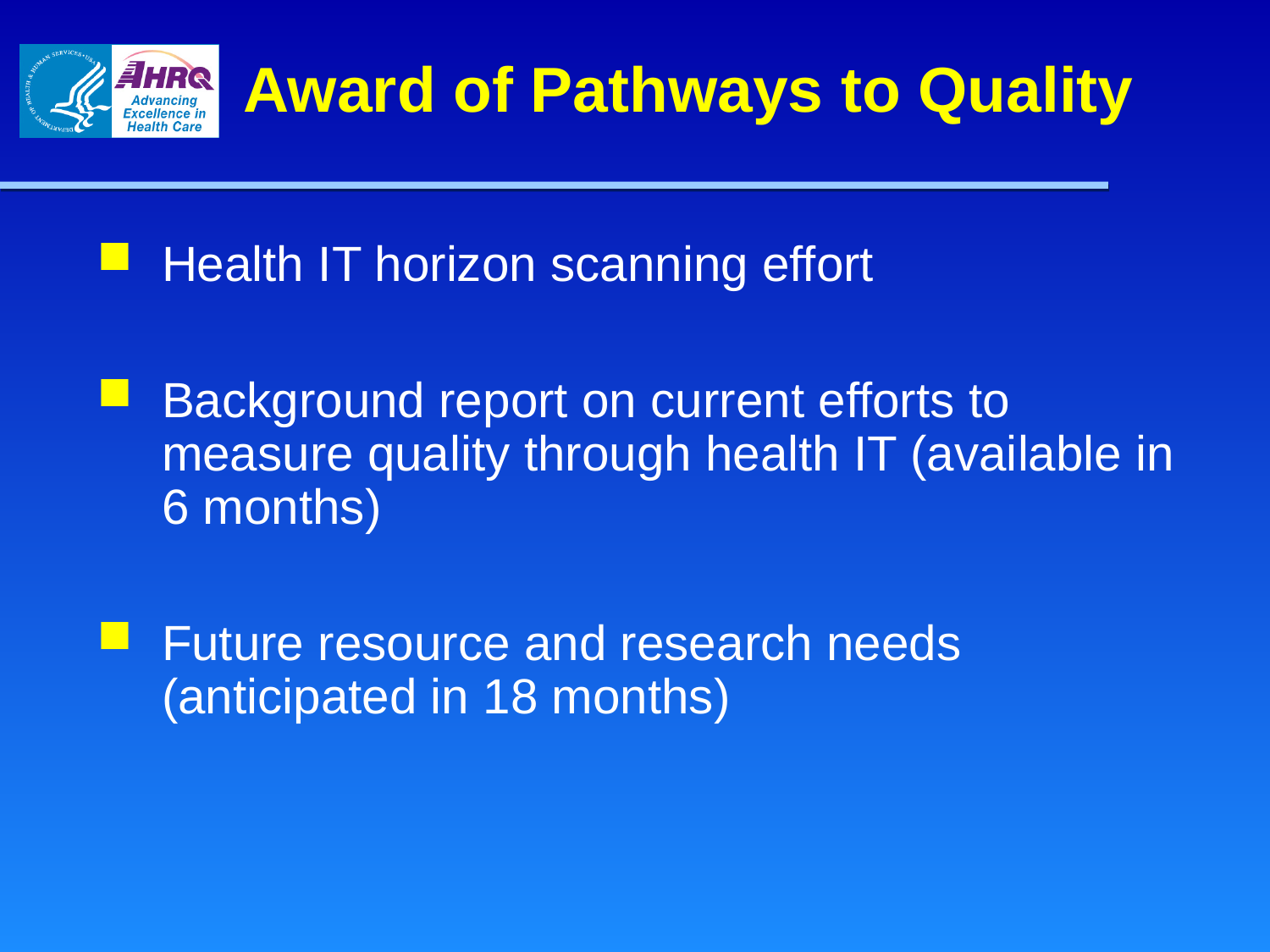

# Award of Pathways to Quality
Health IT horizon scanning effort

Background report on current efforts to measure quality through health IT (available in 6 months)

Future resource and research needs (anticipated in 18 months)